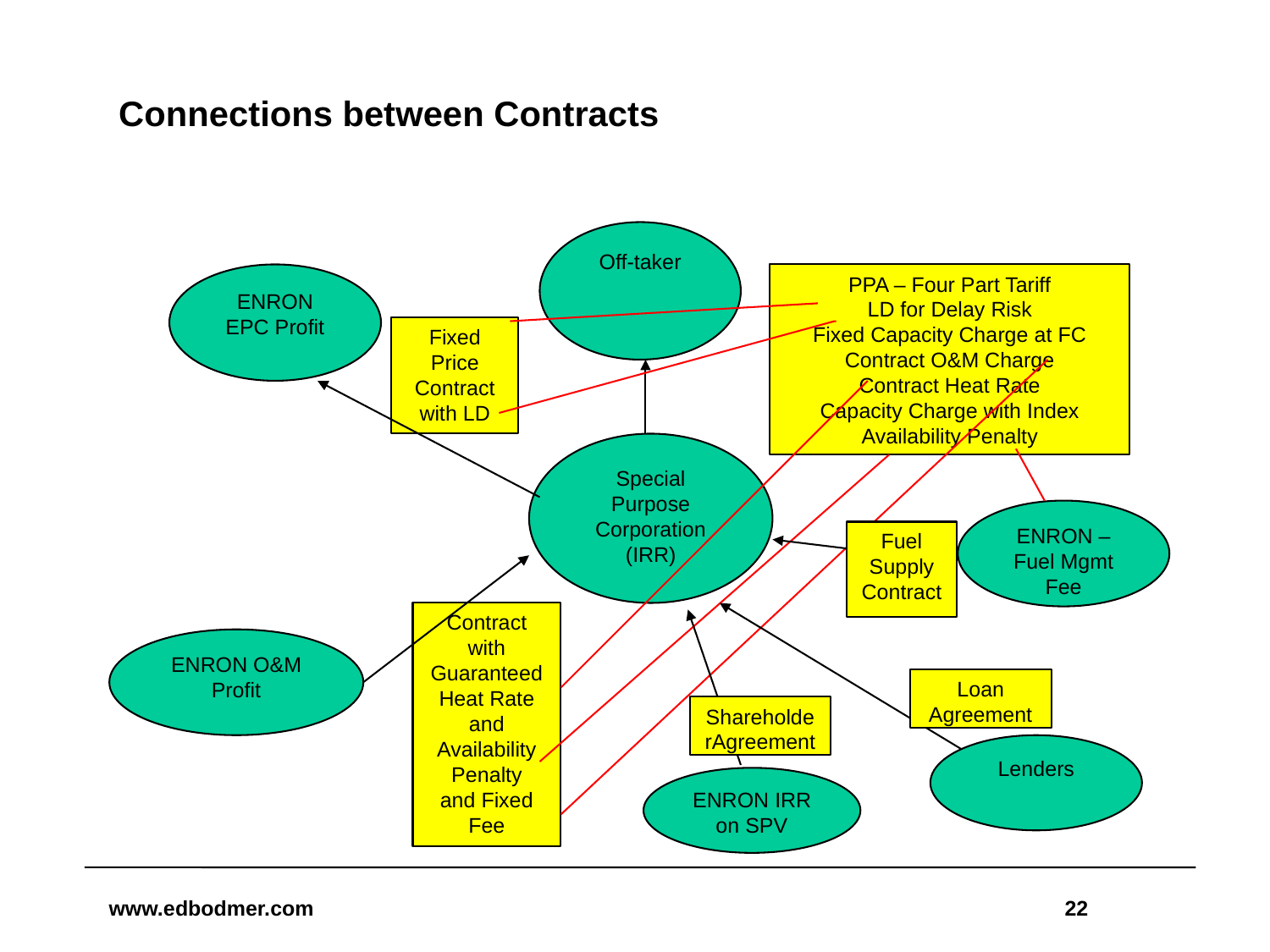

# Connections between Contracts
Off-taker
ENRON
EPC Profit
PPA – Four Part Tariff
LD for Delay Risk
Fixed Capacity Charge at FC
Contract O&M Charge
Contract Heat Rate
Capacity Charge with Index
Availability Penalty

Fixed Price Contract with LD

Special Purpose Corporation (IRR)

ENRON – Fuel Mgmt Fee
Fuel Supply Contract
Contract with Guaranteed Heat Rate and Availability Penalty
and Fixed Fee
ENRON O&M Profit
Loan Agreement
ShareholderAgreement
Lenders
ENRON IRR on SPV